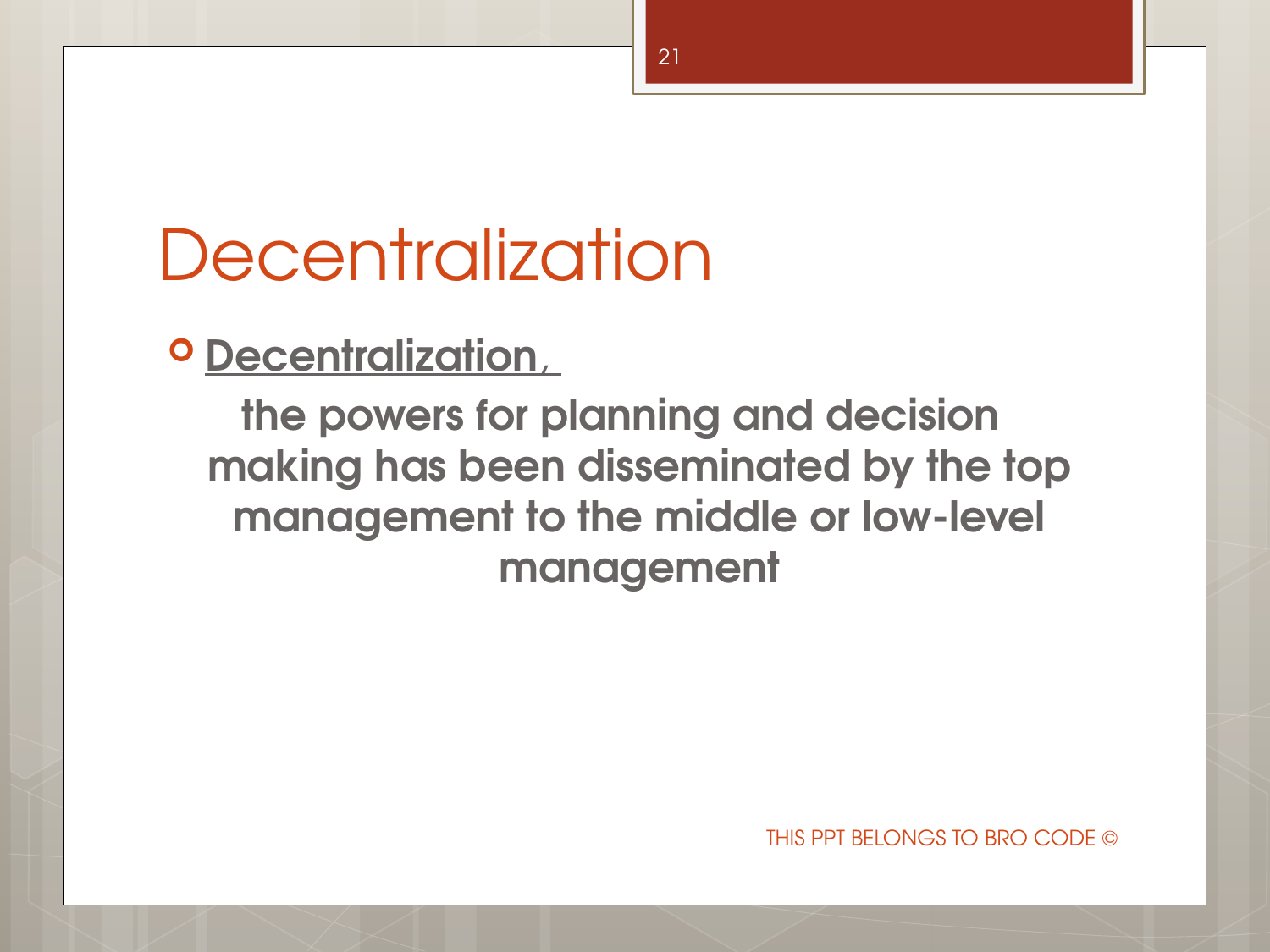

21
# Decentralization
Decentralization,
the powers for planning and decision making has been disseminated by the top management to the middle or low-level management
THIS PPT BELONGS TO BRO CODE ©